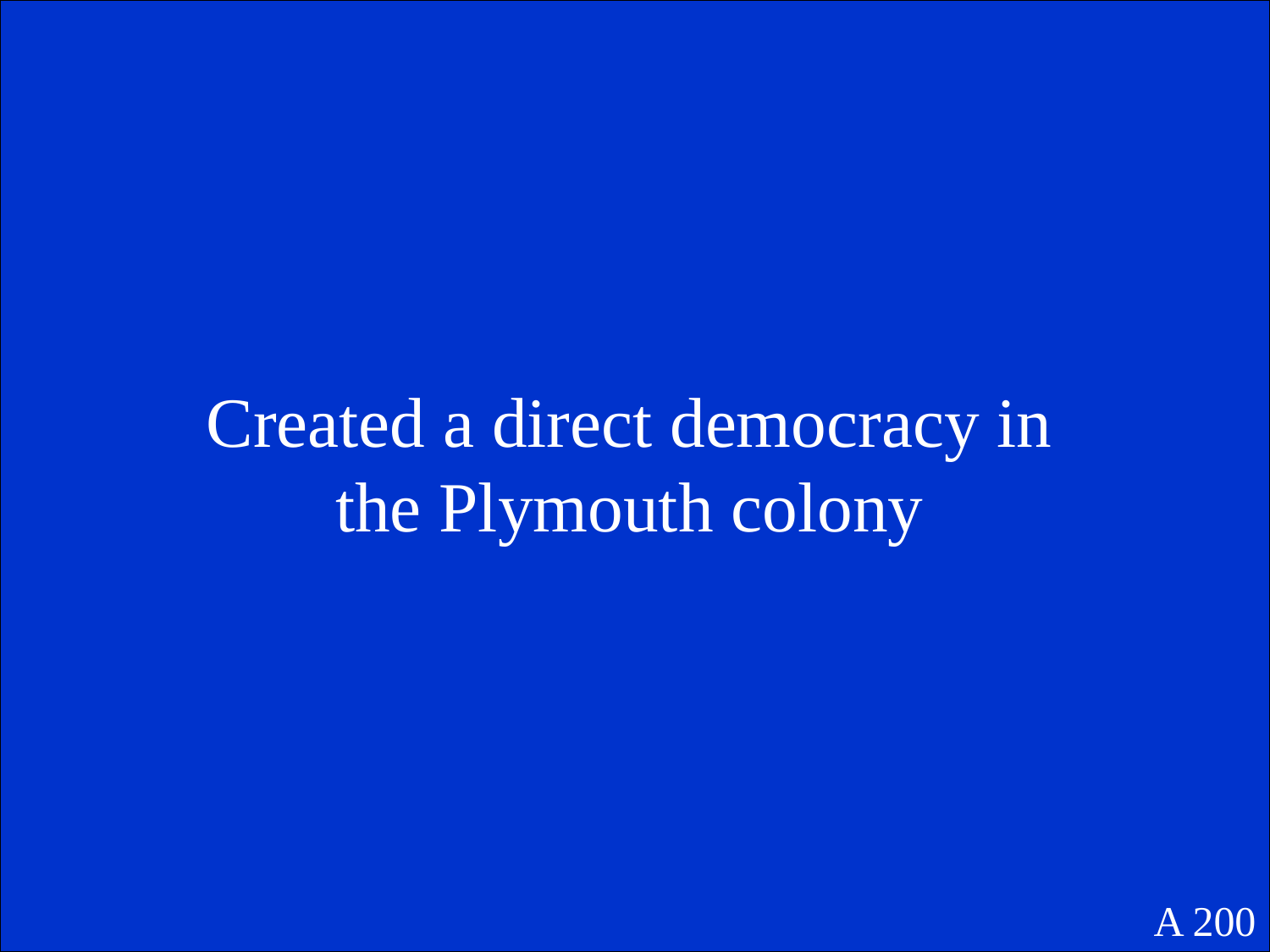

Created a direct democracy in the Plymouth colony
A 200